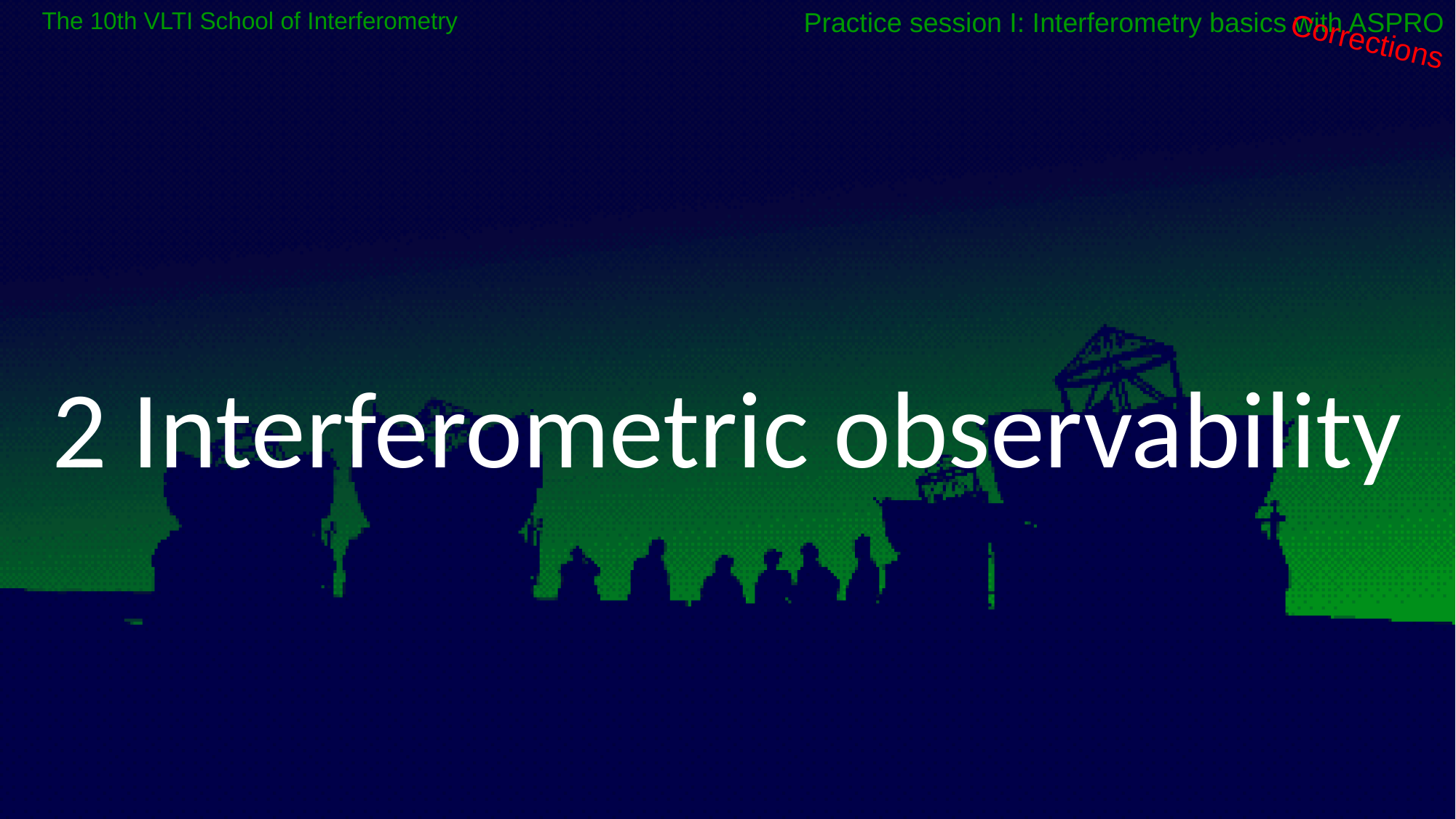

The 10th VLTI School of Interferometry
Practice session I: Interferometry basics with ASPRO
Corrections
2 Interferometric observability